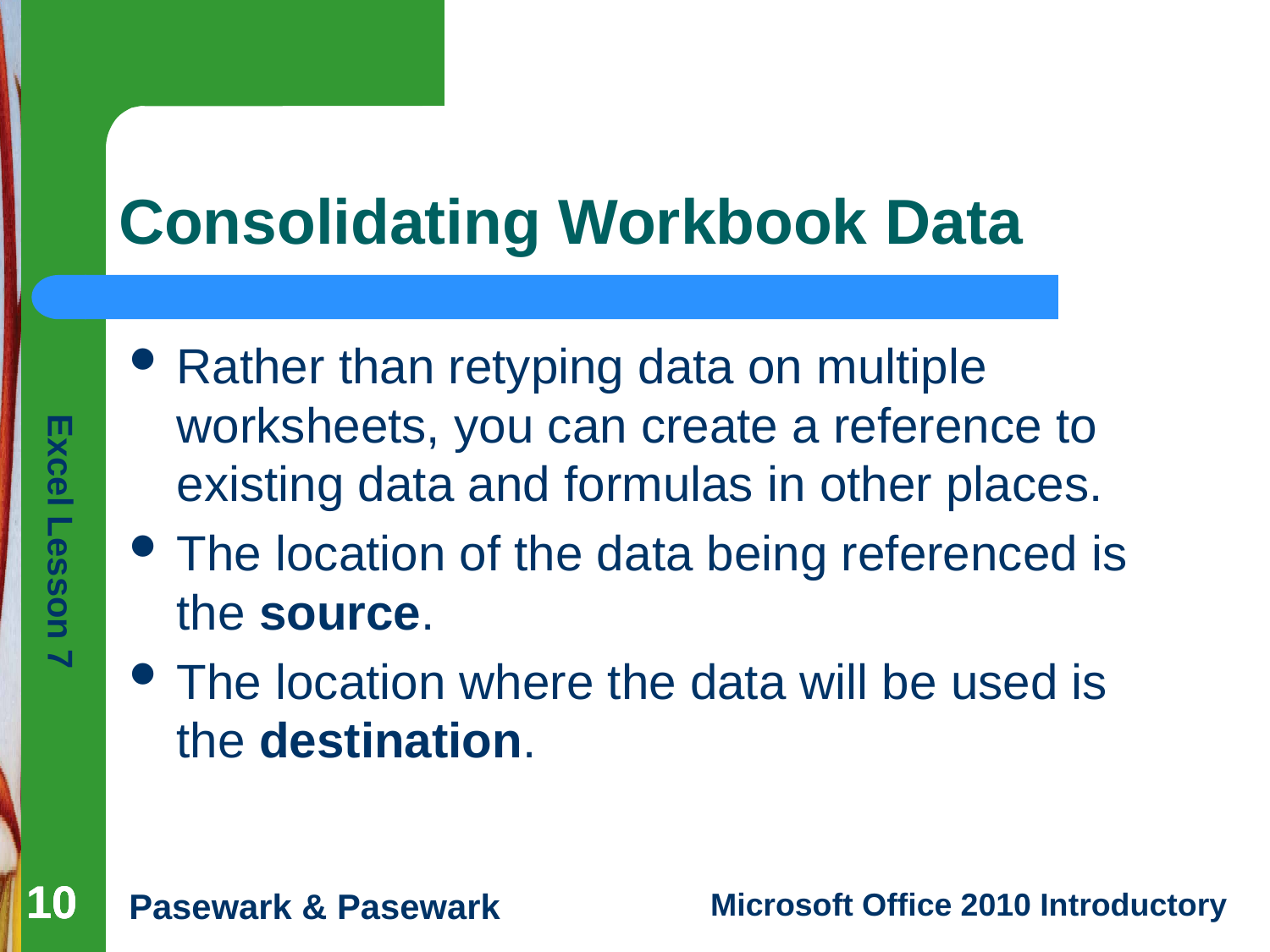

# Consolidating Workbook Data
Rather than retyping data on multiple worksheets, you can create a reference to existing data and formulas in other places.
The location of the data being referenced is the source.
The location where the data will be used is the destination.
10
10
10